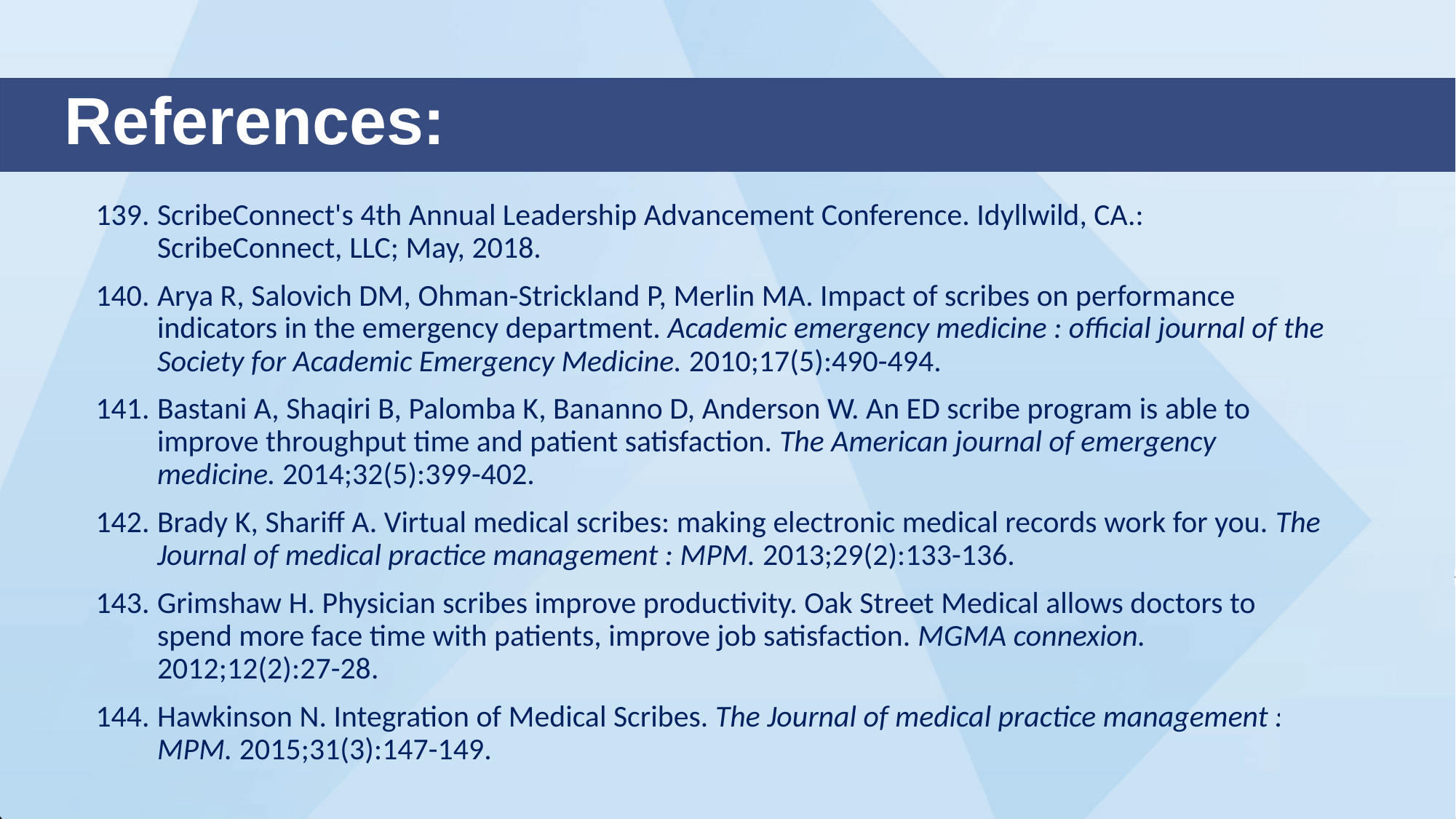

# References:
ScribeConnect's 4th Annual Leadership Advancement Conference. Idyllwild, CA.: ScribeConnect, LLC; May, 2018.
Arya R, Salovich DM, Ohman-Strickland P, Merlin MA. Impact of scribes on performance indicators in the emergency department. Academic emergency medicine : official journal of the Society for Academic Emergency Medicine. 2010;17(5):490-494.
Bastani A, Shaqiri B, Palomba K, Bananno D, Anderson W. An ED scribe program is able to improve throughput time and patient satisfaction. The American journal of emergency medicine. 2014;32(5):399-402.
Brady K, Shariff A. Virtual medical scribes: making electronic medical records work for you. The Journal of medical practice management : MPM. 2013;29(2):133-136.
Grimshaw H. Physician scribes improve productivity. Oak Street Medical allows doctors to spend more face time with patients, improve job satisfaction. MGMA connexion. 2012;12(2):27-28.
Hawkinson N. Integration of Medical Scribes. The Journal of medical practice management : MPM. 2015;31(3):147-149.